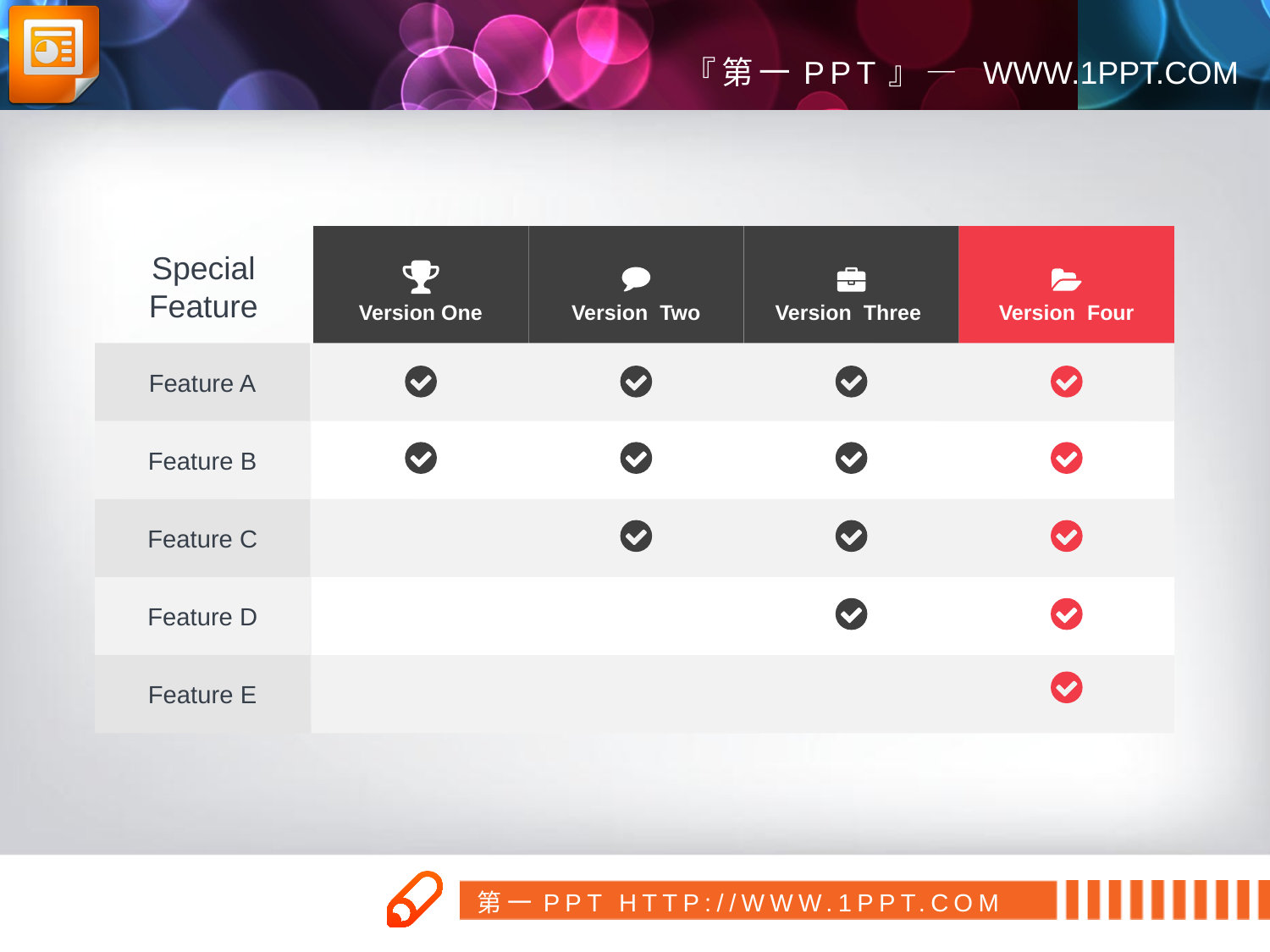

Version One

Version  Two

Version  Three

Version  Four
Special
Feature

Feature A

Feature B

Feature C

Feature D

Feature E